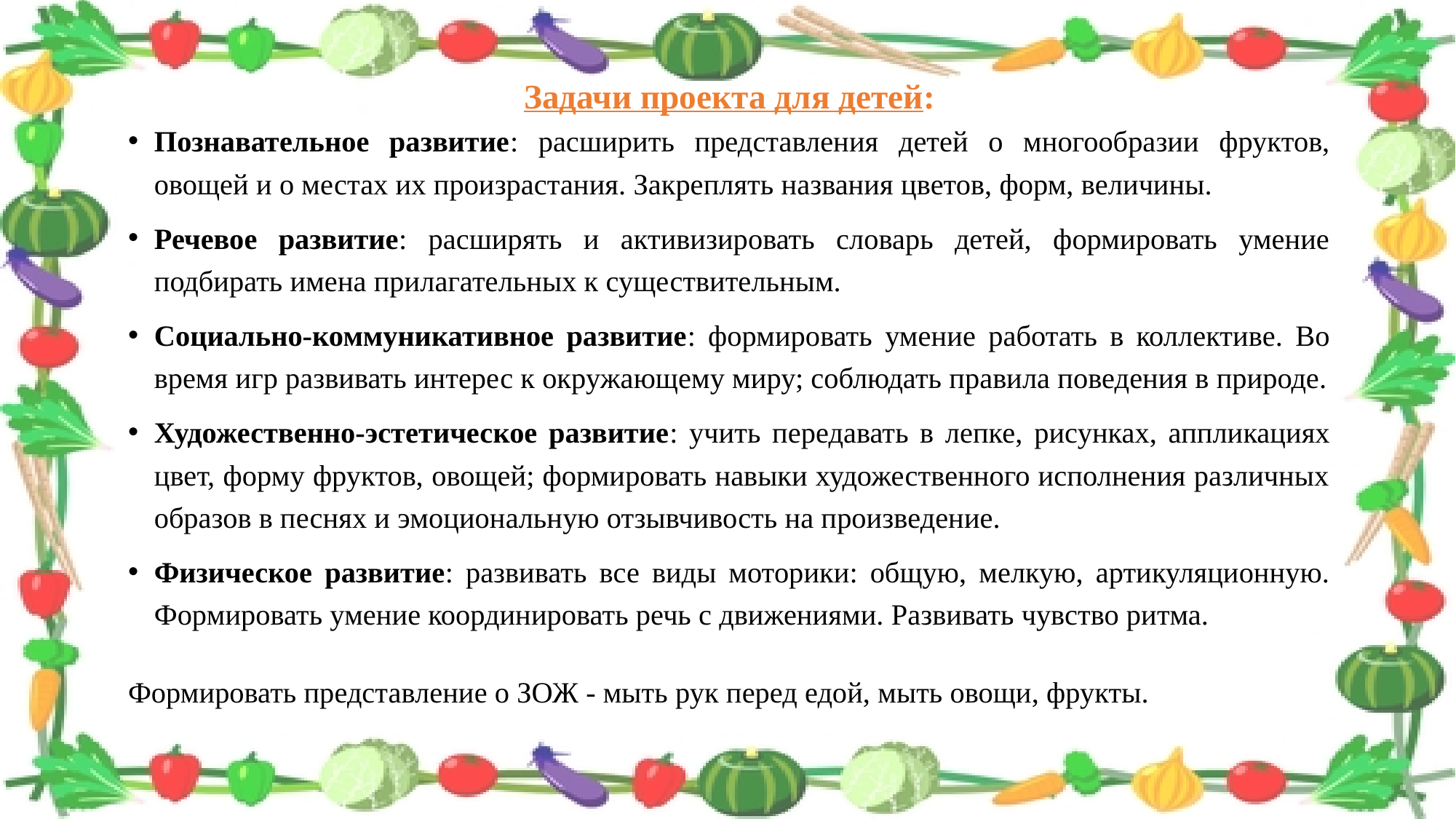

Задачи проекта для детей:
Познавательное развитие: расширить представления детей о многообразии фруктов, овощей и о местах их произрастания. Закреплять названия цветов, форм, величины.
Речевое развитие: расширять и активизировать словарь детей, формировать умение подбирать имена прилагательных к существительным.
Социально-коммуникативное развитие: формировать умение работать в коллективе. Во время игр развивать интерес к окружающему миру; соблюдать правила поведения в природе.
Художественно-эстетическое развитие: учить передавать в лепке, рисунках, аппликациях цвет, форму фруктов, овощей; формировать навыки художественного исполнения различных образов в песнях и эмоциональную отзывчивость на произведение.
Физическое развитие: развивать все виды моторики: общую, мелкую, артикуляционную. Формировать умение координировать речь с движениями. Развивать чувство ритма.

Формировать представление о ЗОЖ - мыть рук перед едой, мыть овощи, фрукты.